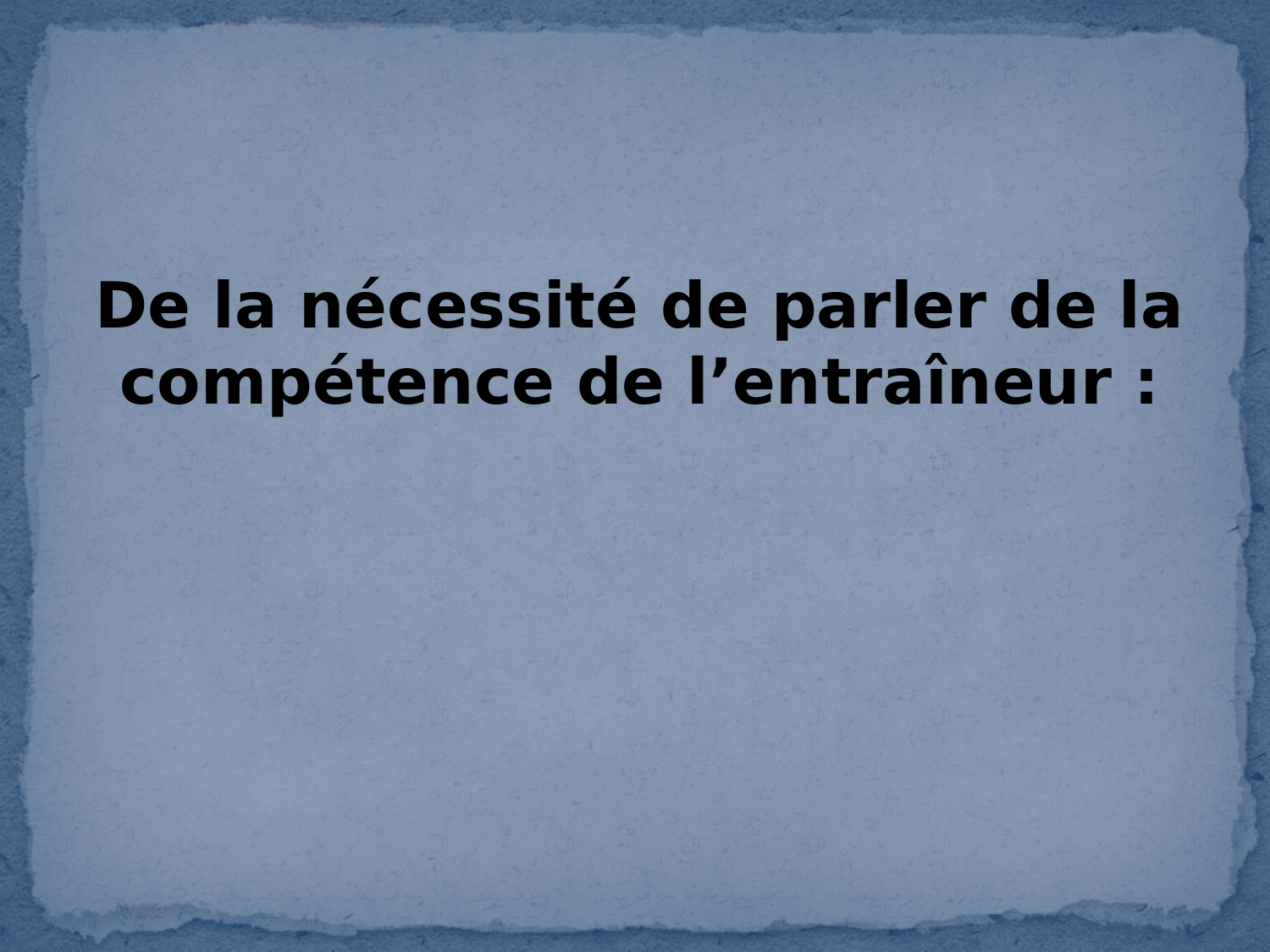

De la nécessité de parler de la compétence de l’entraîneur :